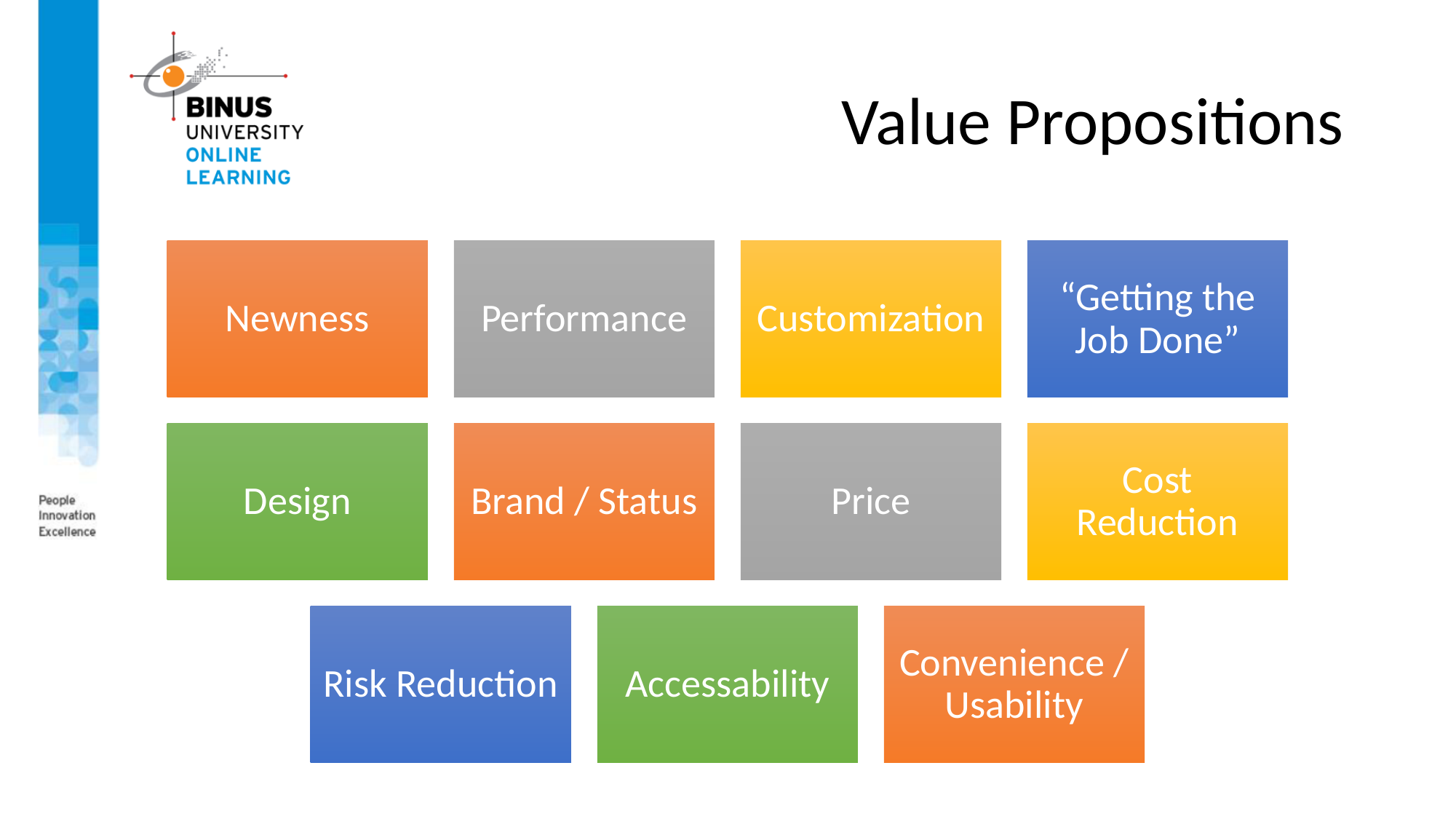

# Value Propositions
Newness
Performance
Customization
“Getting the Job Done”
Design
Brand / Status
Price
Cost Reduction
Risk Reduction
Accessability
Convenience / Usability